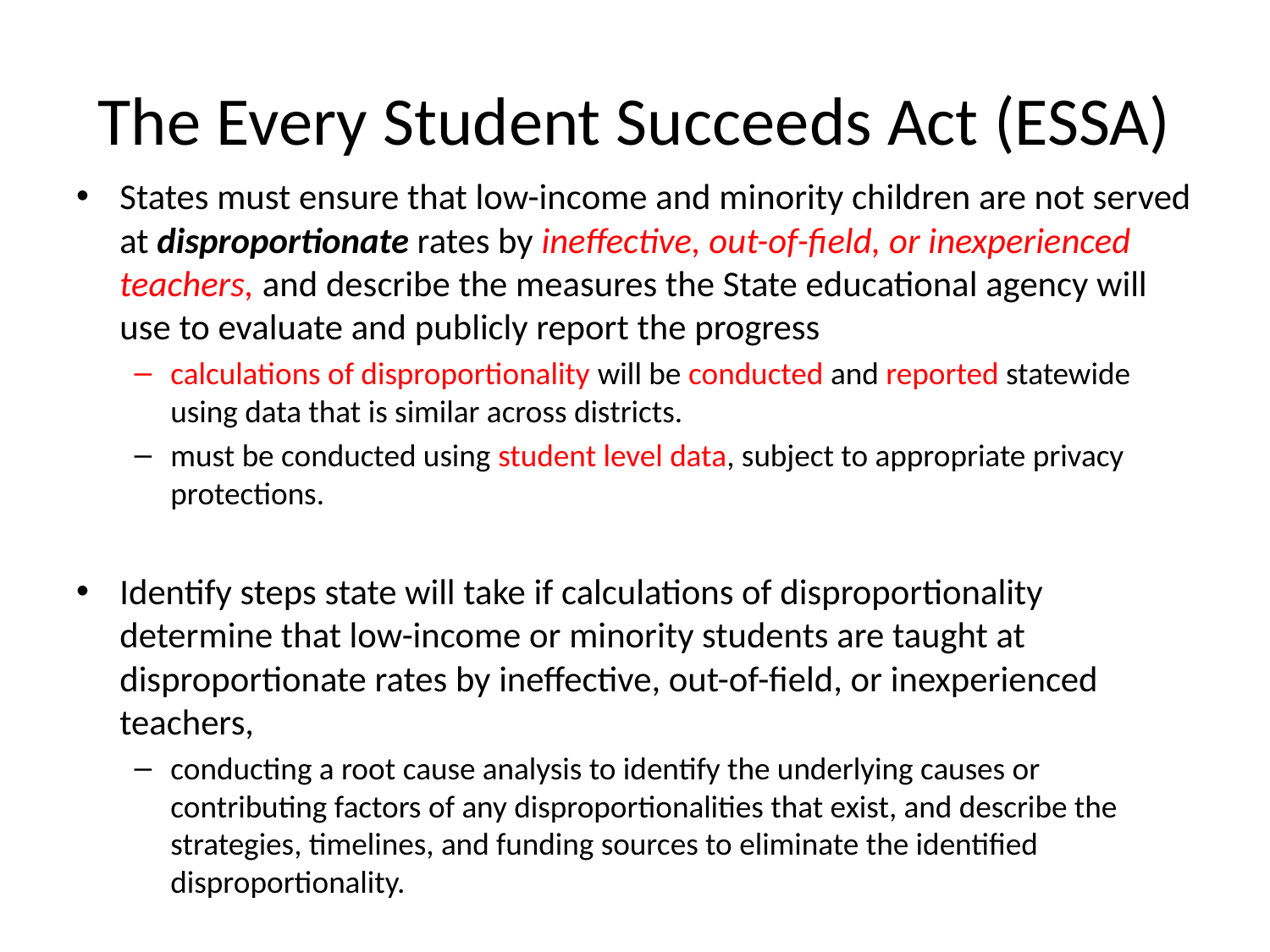

# The Every Student Succeeds Act (ESSA)
States must ensure that low-income and minority children are not served at disproportionate rates by ineffective, out-of-field, or inexperienced teachers, and describe the measures the State educational agency will use to evaluate and publicly report the progress
calculations of disproportionality will be conducted and reported statewide using data that is similar across districts.
must be conducted using student level data, subject to appropriate privacy protections.

Identify steps state will take if calculations of disproportionality determine that low-income or minority students are taught at disproportionate rates by ineffective, out-of-field, or inexperienced teachers,
conducting a root cause analysis to identify the underlying causes or contributing factors of any disproportionalities that exist, and describe the strategies, timelines, and funding sources to eliminate the identified disproportionality.